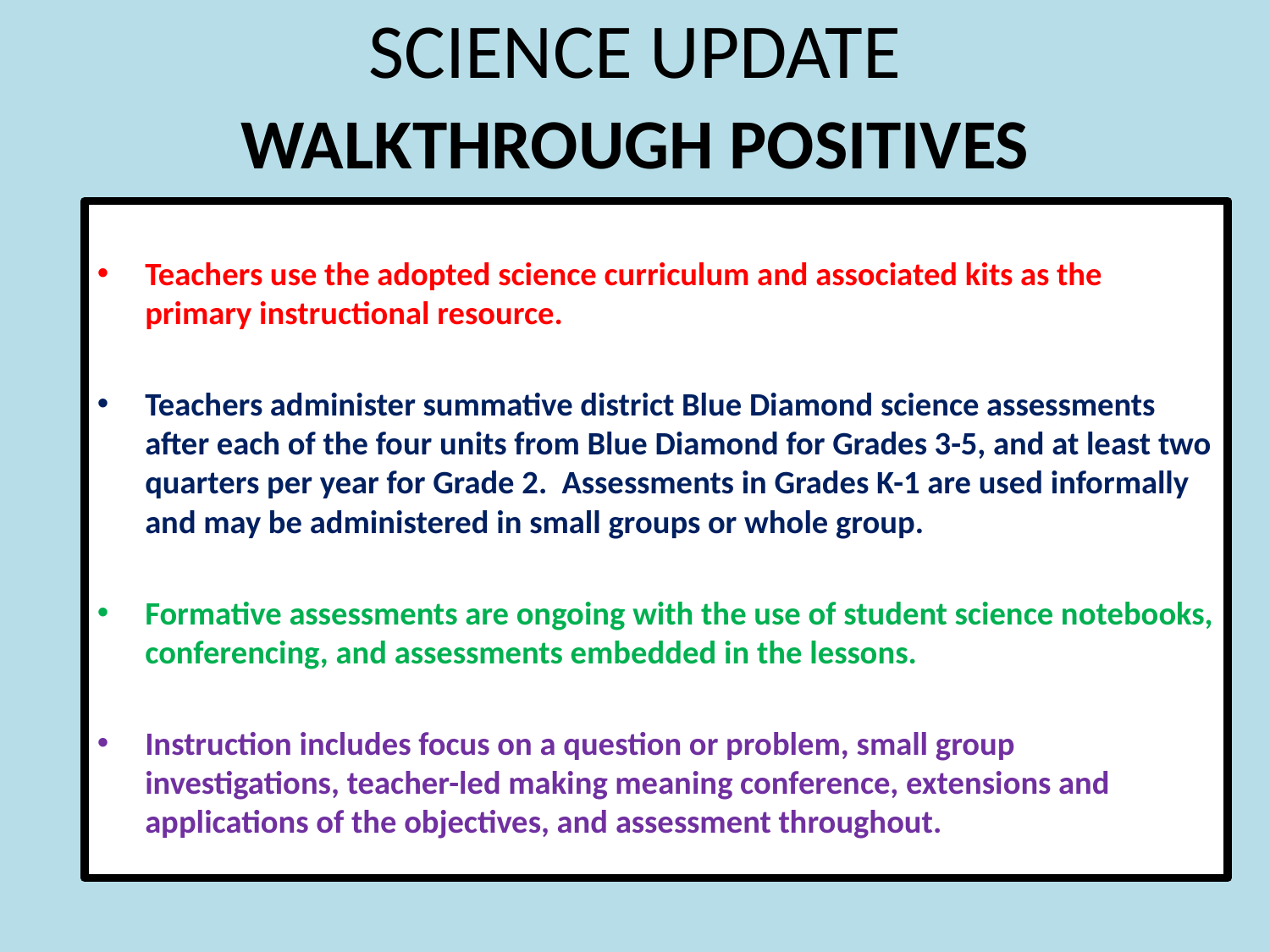

# SCIENCE UPDATE
WALKTHROUGH POSITIVES

Teachers use the adopted science curriculum and associated kits as the primary instructional resource.

Teachers administer summative district Blue Diamond science assessments after each of the four units from Blue Diamond for Grades 3-5, and at least two quarters per year for Grade 2.  Assessments in Grades K-1 are used informally and may be administered in small groups or whole group.

Formative assessments are ongoing with the use of student science notebooks, conferencing, and assessments embedded in the lessons.

Instruction includes focus on a question or problem, small group investigations, teacher-led making meaning conference, extensions and applications of the objectives, and assessment throughout.